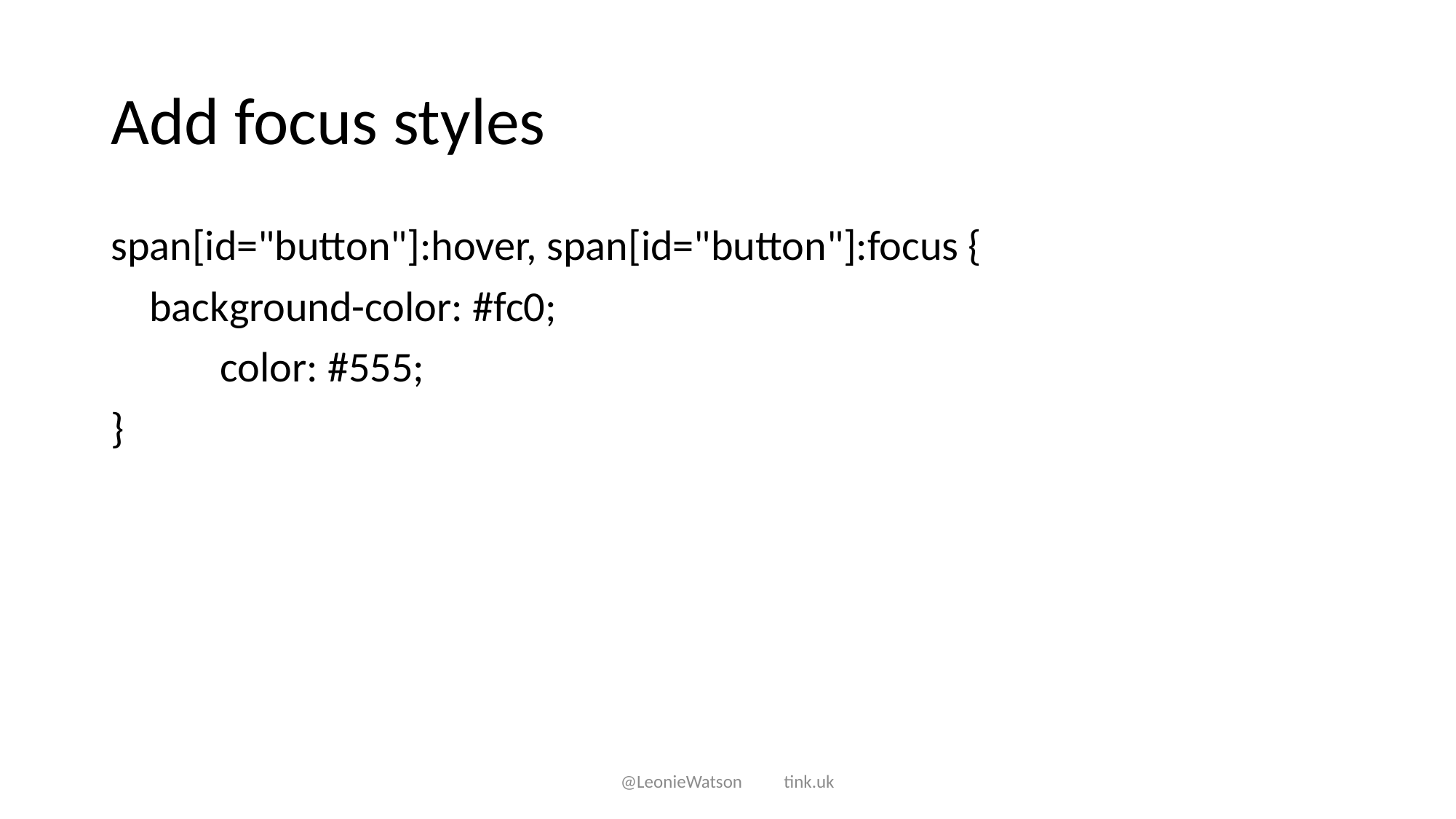

# Add focus styles
span[id="button"]:hover, span[id="button"]:focus {
    background-color: #fc0;
	color: #555;
}

@LeonieWatson          tink.uk